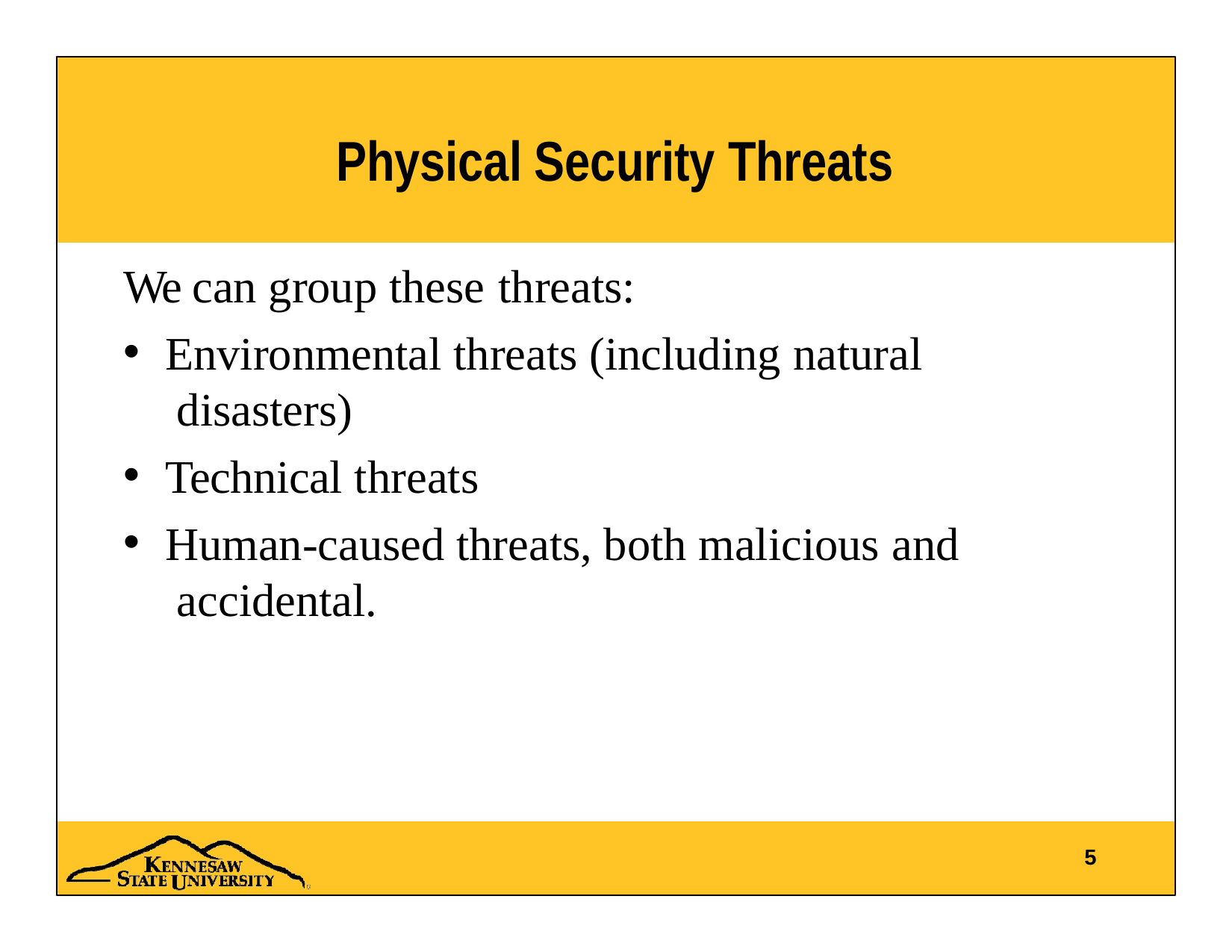

# Physical Security Threats
We can group these threats:
Environmental threats (including natural  disasters)
Technical threats
Human-caused threats, both malicious and  accidental.

5